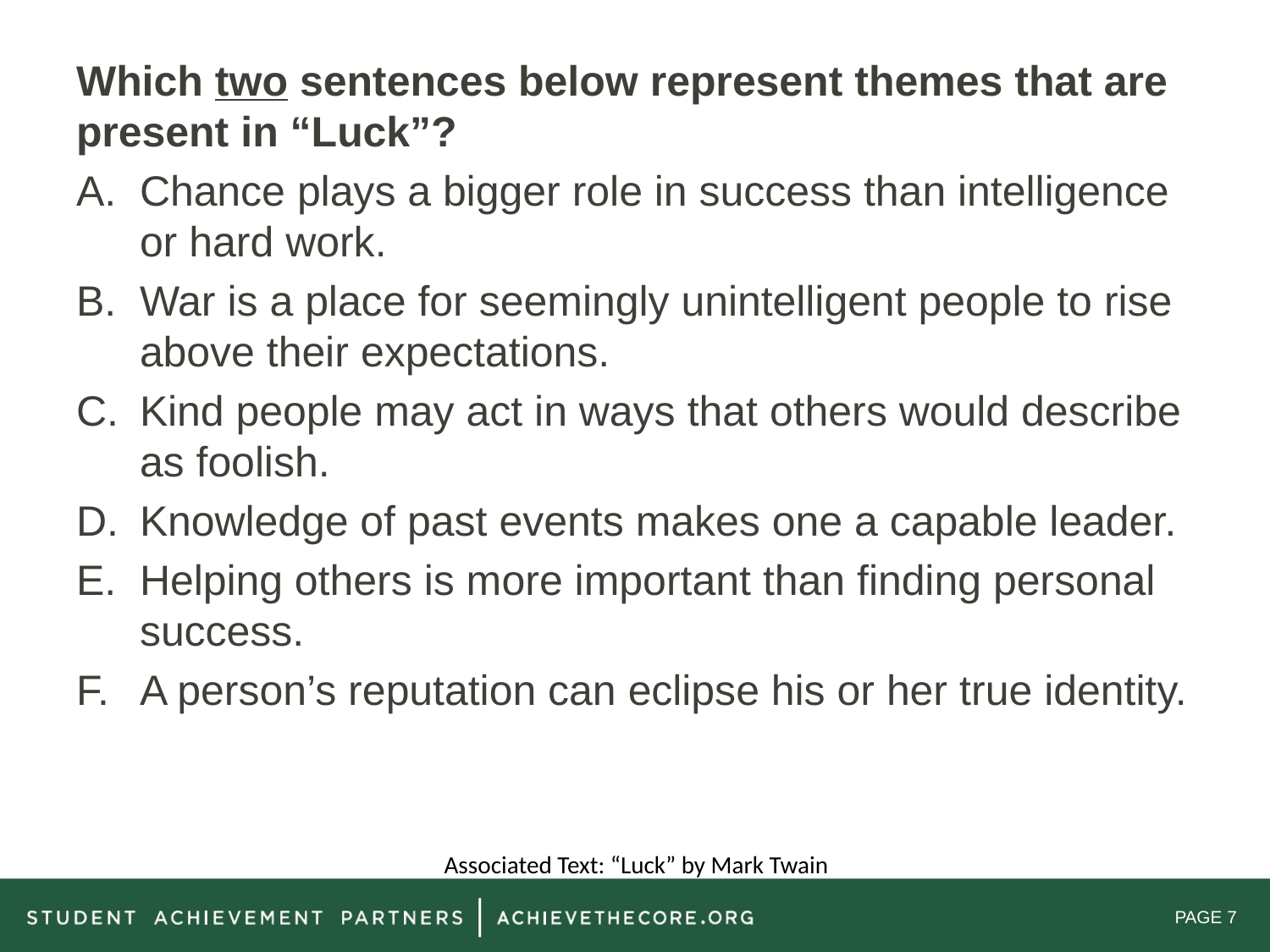

Which two sentences below represent themes that are present in “Luck”?
Chance plays a bigger role in success than intelligence or hard work.
War is a place for seemingly unintelligent people to rise above their expectations.
Kind people may act in ways that others would describe as foolish.
Knowledge of past events makes one a capable leader.
Helping others is more important than finding personal success.
A person’s reputation can eclipse his or her true identity.
Associated Text: “Luck” by Mark Twain